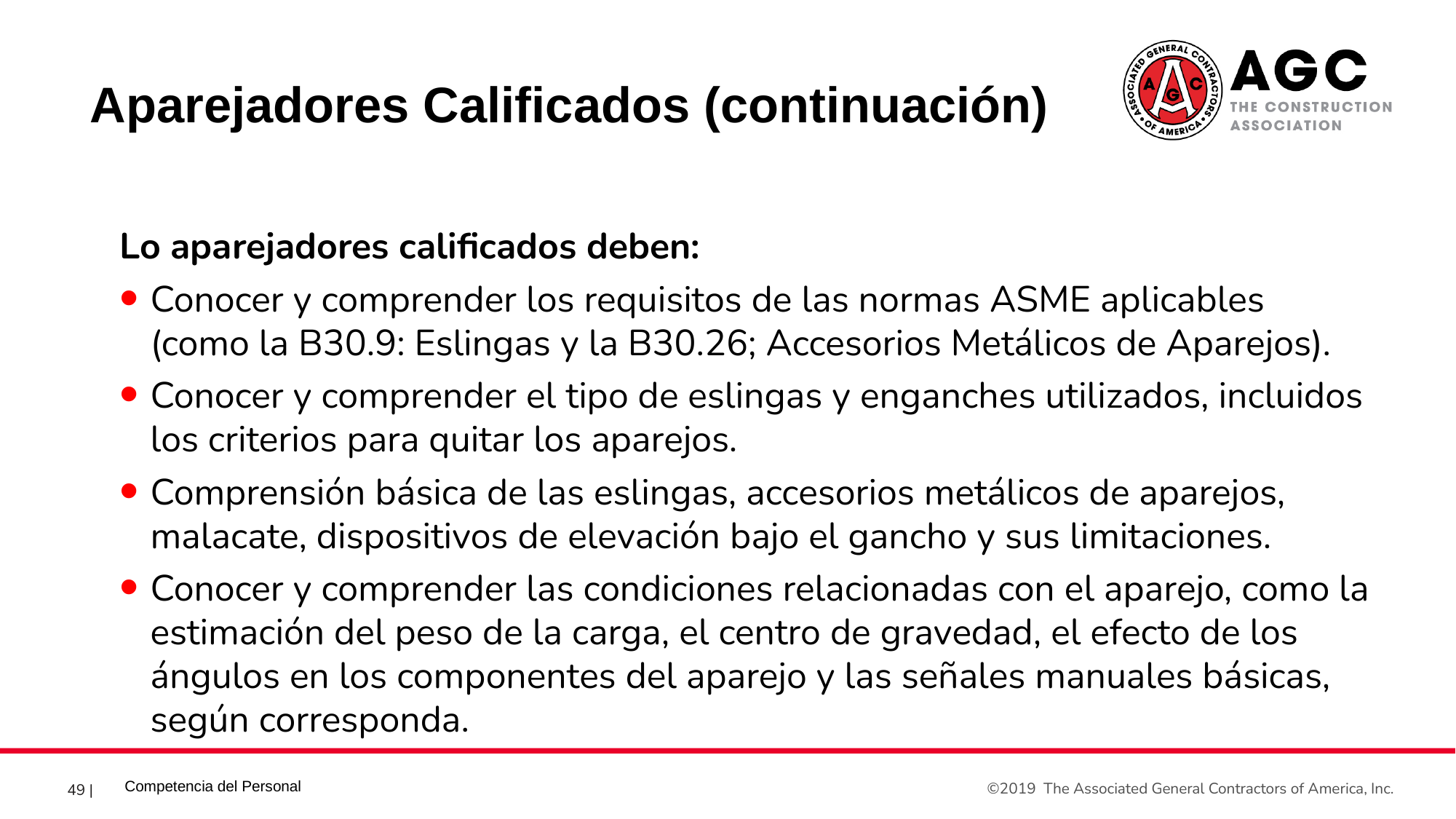

Aparejadores Calificados (continuación)

Lo aparejadores calificados deben:
Conocer y comprender los requisitos de las normas ASME aplicables (como la B30.9: Eslingas y la B30.26; Accesorios Metálicos de Aparejos).
Conocer y comprender el tipo de eslingas y enganches utilizados, incluidos los criterios para quitar los aparejos.
Comprensión básica de las eslingas, accesorios metálicos de aparejos, malacate, dispositivos de elevación bajo el gancho y sus limitaciones.
Conocer y comprender las condiciones relacionadas con el aparejo, como la estimación del peso de la carga, el centro de gravedad, el efecto de los ángulos en los componentes del aparejo y las señales manuales básicas, según corresponda.
Competencia del Personal